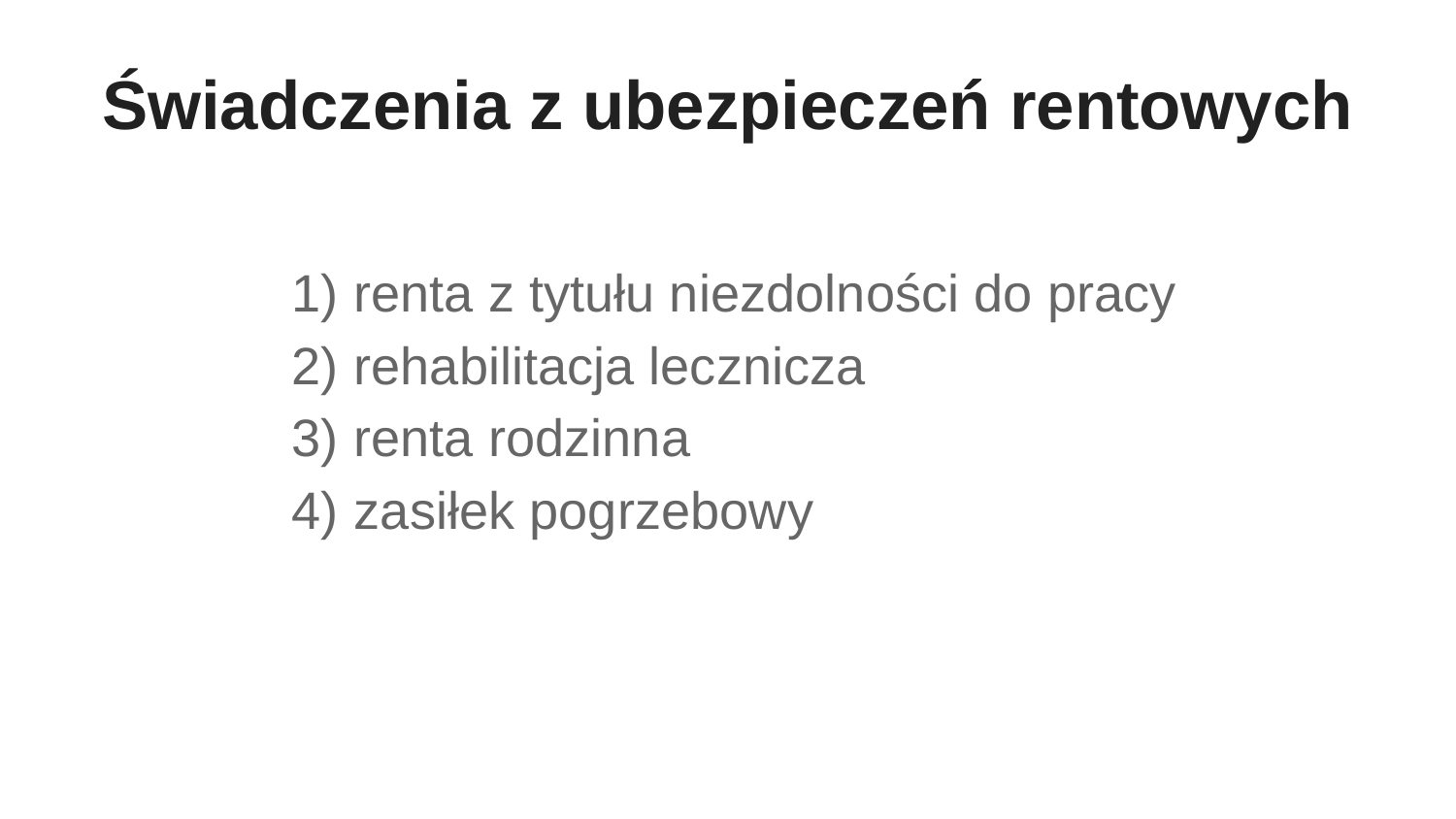

# Świadczenia z ubezpieczeń rentowych
renta z tytułu niezdolności do pracy
rehabilitacja lecznicza
renta rodzinna
zasiłek pogrzebowy